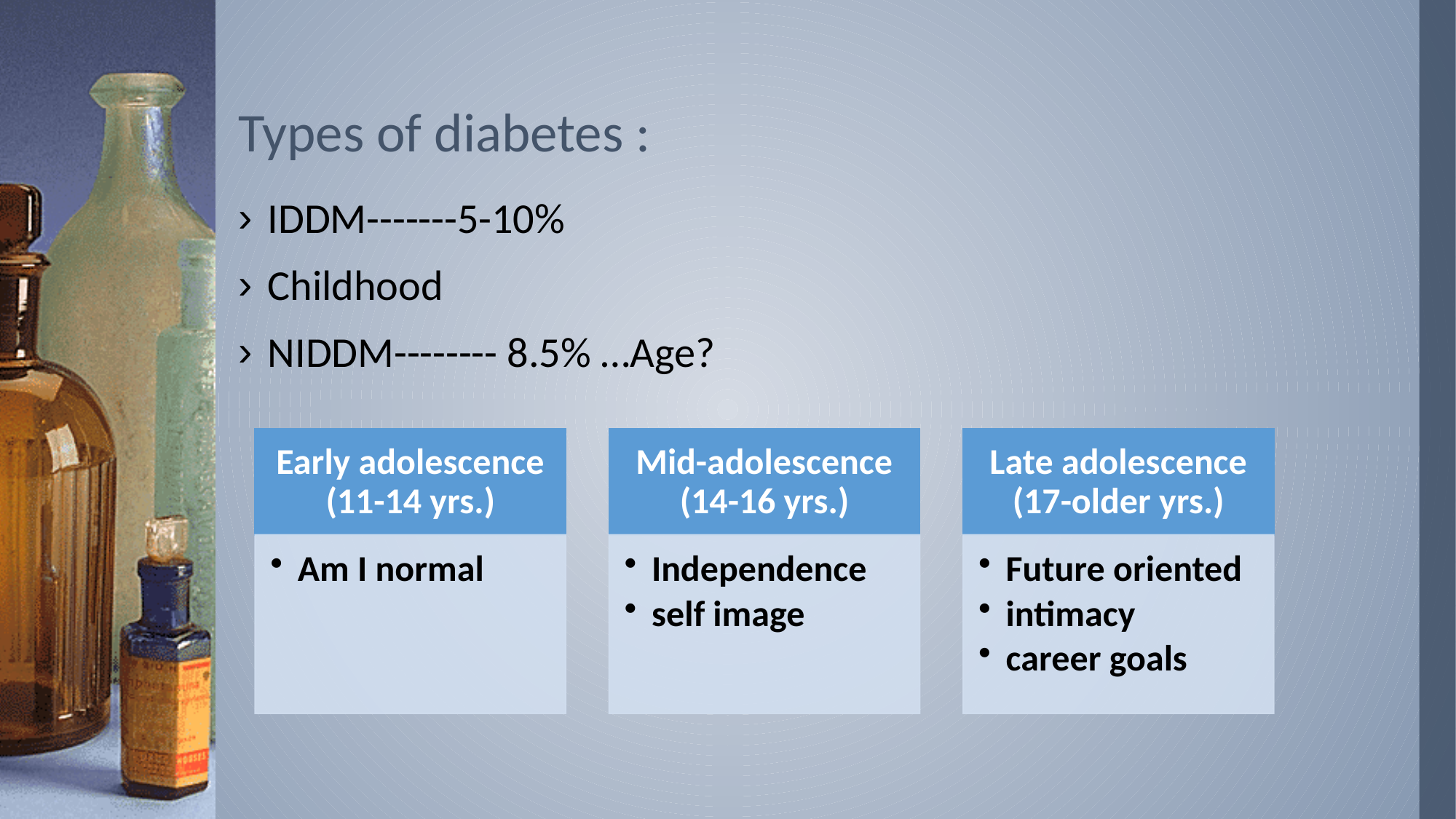

# Types of diabetes :
IDDM-------5-10%
Childhood
NIDDM-------- 8.5% …Age?

Early adolescence (11-14 yrs.)
Am I normal
Mid-adolescence (14-16 yrs.)
Independence
self image
Late adolescence (17-older yrs.)
Future oriented
intimacy
career goals